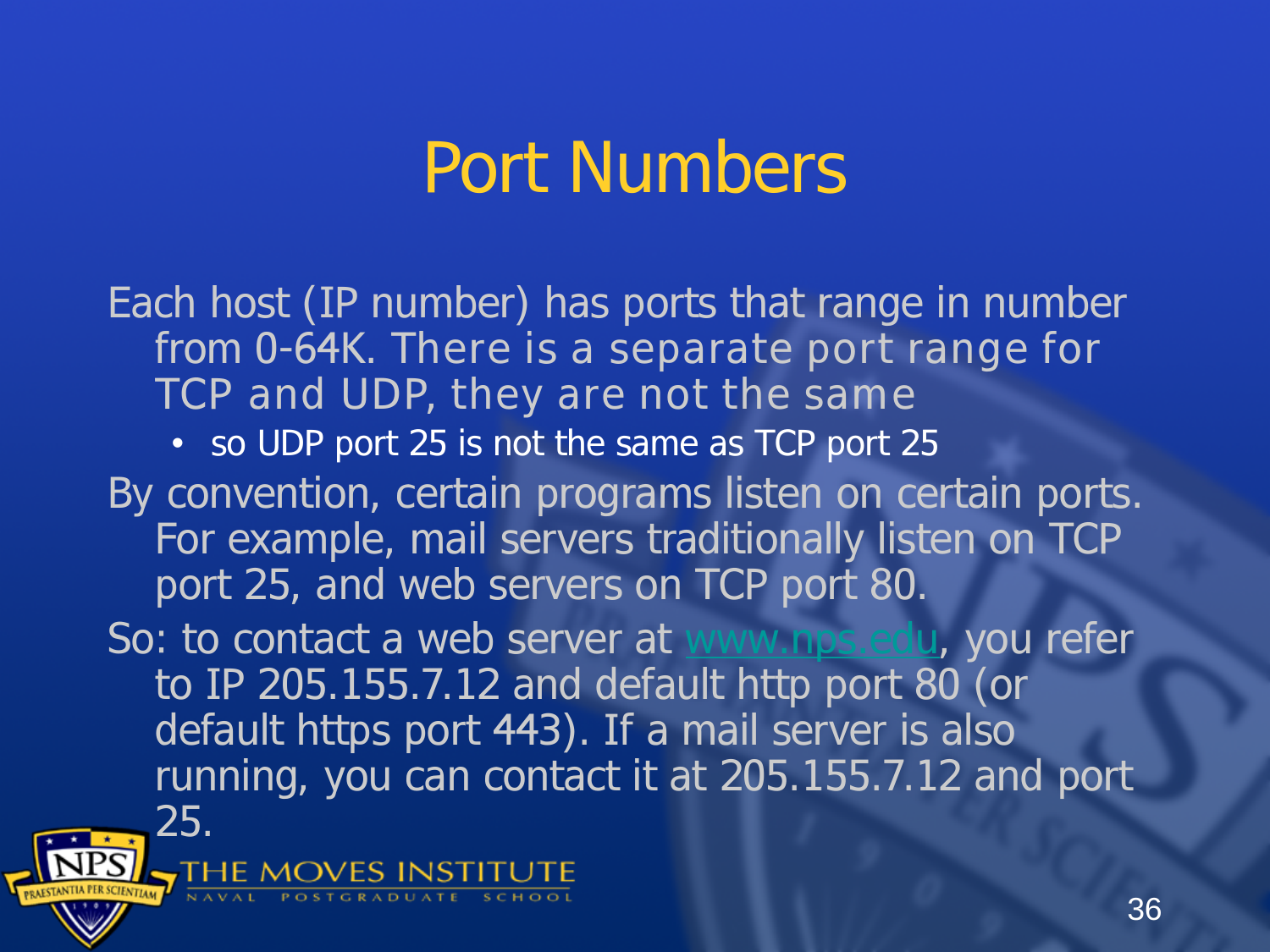

# Port Numbers
Each host (IP number) has ports that range in number from 0-64K. There is a separate port range for TCP and UDP, they are not the same
so UDP port 25 is not the same as TCP port 25
By convention, certain programs listen on certain ports. For example, mail servers traditionally listen on TCP port 25, and web servers on TCP port 80.
So: to contact a web server at www.nps.edu, you refer to IP 205.155.7.12 and default http port 80 (or default https port 443). If a mail server is also running, you can contact it at 205.155.7.12 and port 25.
36